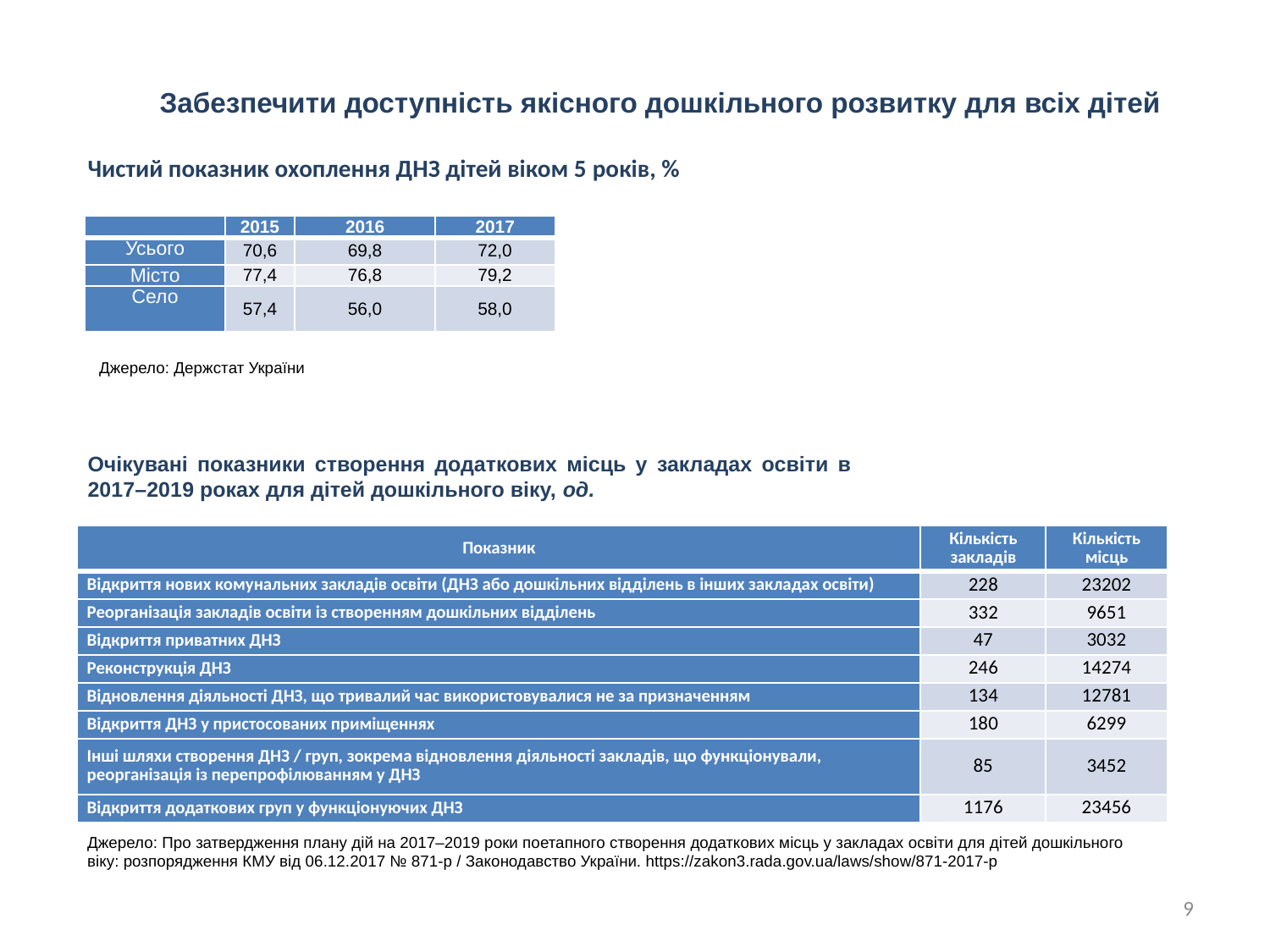

Забезпечити доступність якісного дошкільного розвитку для всіх дітей
Чистий показник охоплення ДНЗ дітей віком 5 років, %
|  | 2015 | 2016 | 2017 |
| --- | --- | --- | --- |
| Усього | 70,6 | 69,8 | 72,0 |
| Місто | 77,4 | 76,8 | 79,2 |
| Село | 57,4 | 56,0 | 58,0 |
Джерело: Держстат України
Очікувані показники створення додаткових місць у закладах освіти в 2017–2019 роках для дітей дошкільного віку, од.
| Показник | Кількість закладів | Кількість місць |
| --- | --- | --- |
| Відкриття нових комунальних закладів освіти (ДНЗ або дошкільних відділень в інших закладах освіти) | 228 | 23202 |
| Реорганізація закладів освіти із створенням дошкільних відділень | 332 | 9651 |
| Відкриття приватних ДНЗ | 47 | 3032 |
| Реконструкція ДНЗ | 246 | 14274 |
| Відновлення діяльності ДНЗ, що тривалий час використовувалися не за призначенням | 134 | 12781 |
| Відкриття ДНЗ у пристосованих приміщеннях | 180 | 6299 |
| Інші шляхи створення ДНЗ / груп, зокрема відновлення діяльності закладів, що функціонували, реорганізація із перепрофілюванням у ДНЗ | 85 | 3452 |
| Відкриття додаткових груп у функціонуючих ДНЗ | 1176 | 23456 |
Джерело: Про затвердження плану дій на 2017–2019 роки поетапного створення додаткових місць у закладах освіти для дітей дошкільного віку: розпорядження КМУ від 06.12.2017 № 871-р / Законодавство України. https://zakon3.rada.gov.ua/laws/show/871-2017-р
9